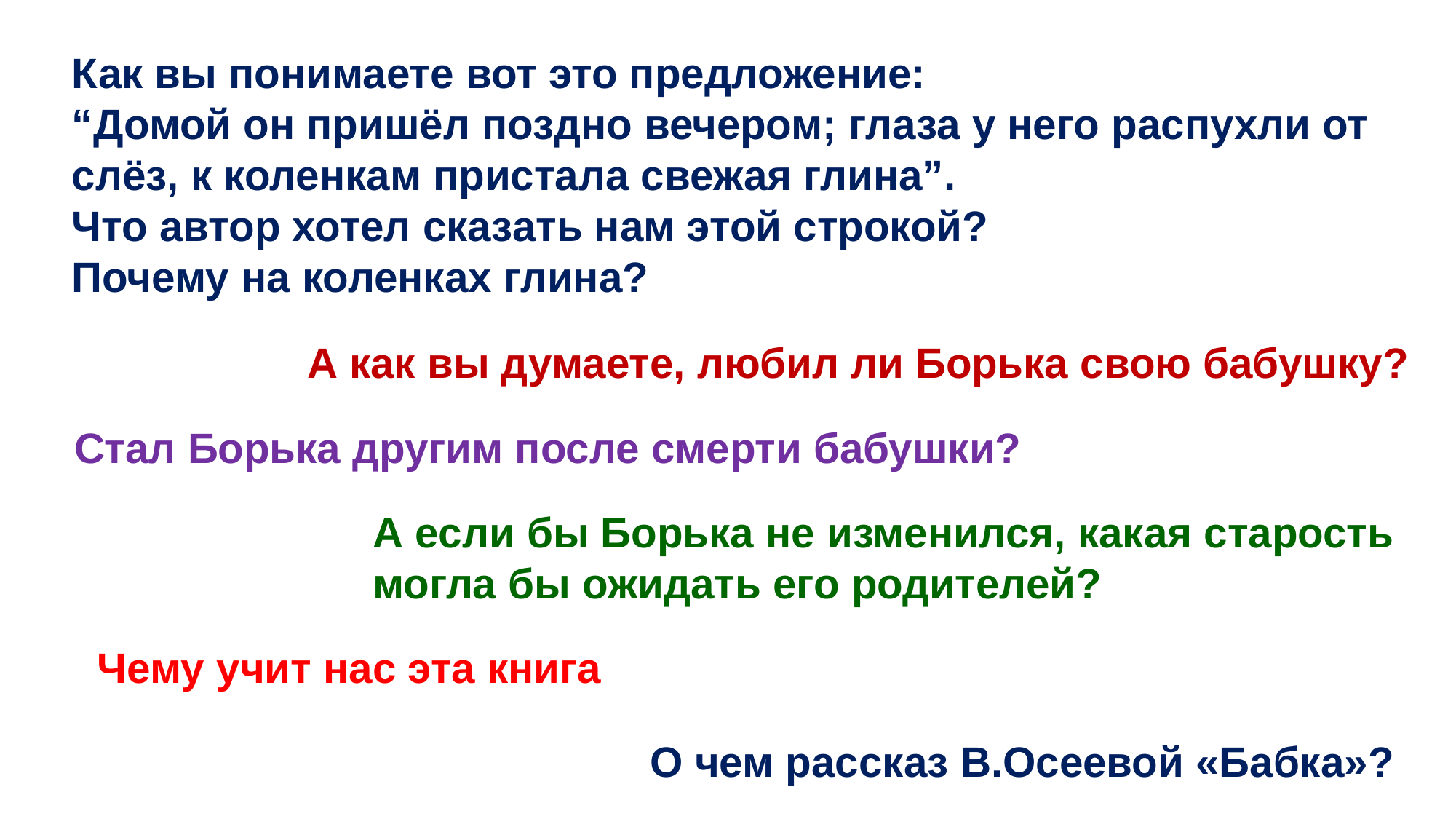

Как вы понимаете вот это предложение:
“Домой он пришёл поздно вечером; глаза у него распухли от слёз, к коленкам пристала свежая глина”.
Что автор хотел сказать нам этой строкой?
Почему на коленках глина?
А как вы думаете, любил ли Борька свою бабушку?
Стал Борька другим после смерти бабушки?
А если бы Борька не изменился, какая старость
могла бы ожидать его родителей?
Чему учит нас эта книга
О чем рассказ В.Осеевой «Бабка»?